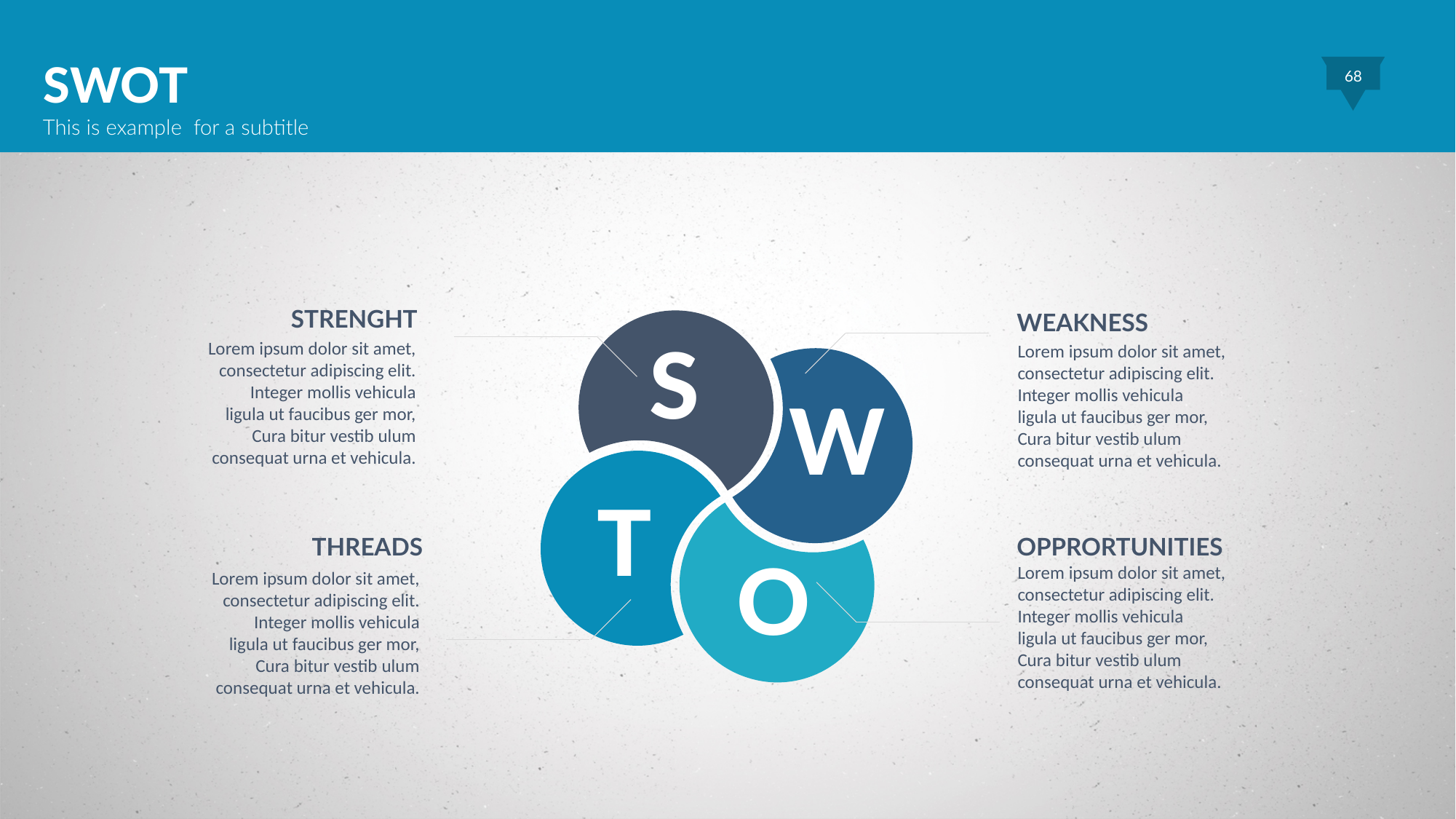

SWOT
This is example  for a subtitle

68
STRENGHT
Lorem ipsum dolor sit amet, consectetur adipiscing elit. Integer mollis vehicula ligula ut faucibus ger mor, Cura bitur vestib ulum consequat urna et vehicula.

WEAKNESS
Lorem ipsum dolor sit amet, consectetur adipiscing elit. Integer mollis vehicula ligula ut faucibus ger mor, Cura bitur vestib ulum consequat urna et vehicula.
S

W

T

THREADS
Lorem ipsum dolor sit amet, consectetur adipiscing elit. Integer mollis vehicula ligula ut faucibus ger mor, Cura bitur vestib ulum consequat urna et vehicula.
OPPRORTUNITIES
Lorem ipsum dolor sit amet, consectetur adipiscing elit. Integer mollis vehicula ligula ut faucibus ger mor, Cura bitur vestib ulum consequat urna et vehicula.
O